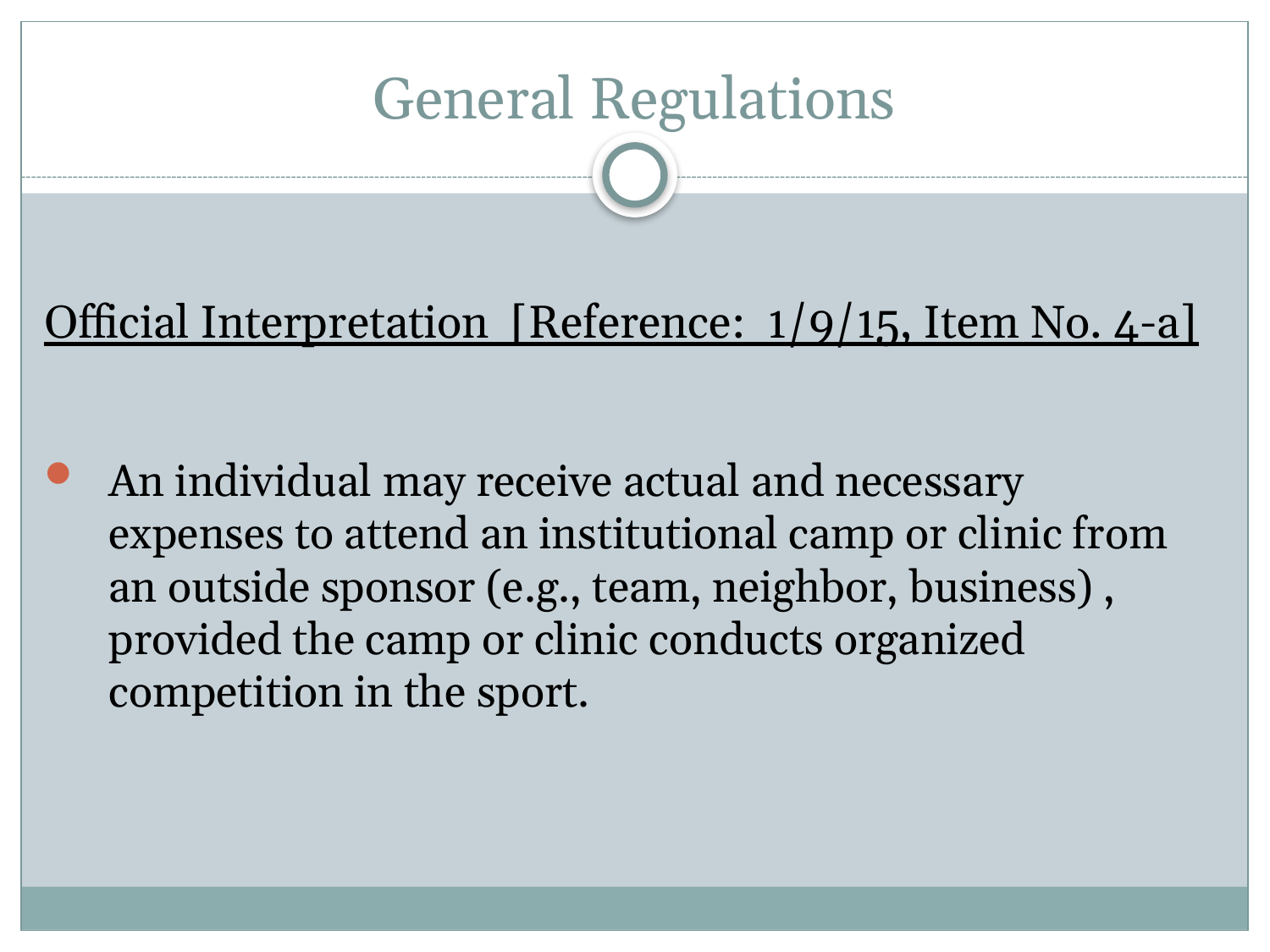

# General Regulations
Official Interpretation  [Reference:  1/9/15, Item No. 4-a]

An individual may receive actual and necessary expenses to attend an institutional camp or clinic from an outside sponsor (e.g., team, neighbor, business) , provided the camp or clinic conducts organized competition in the sport.